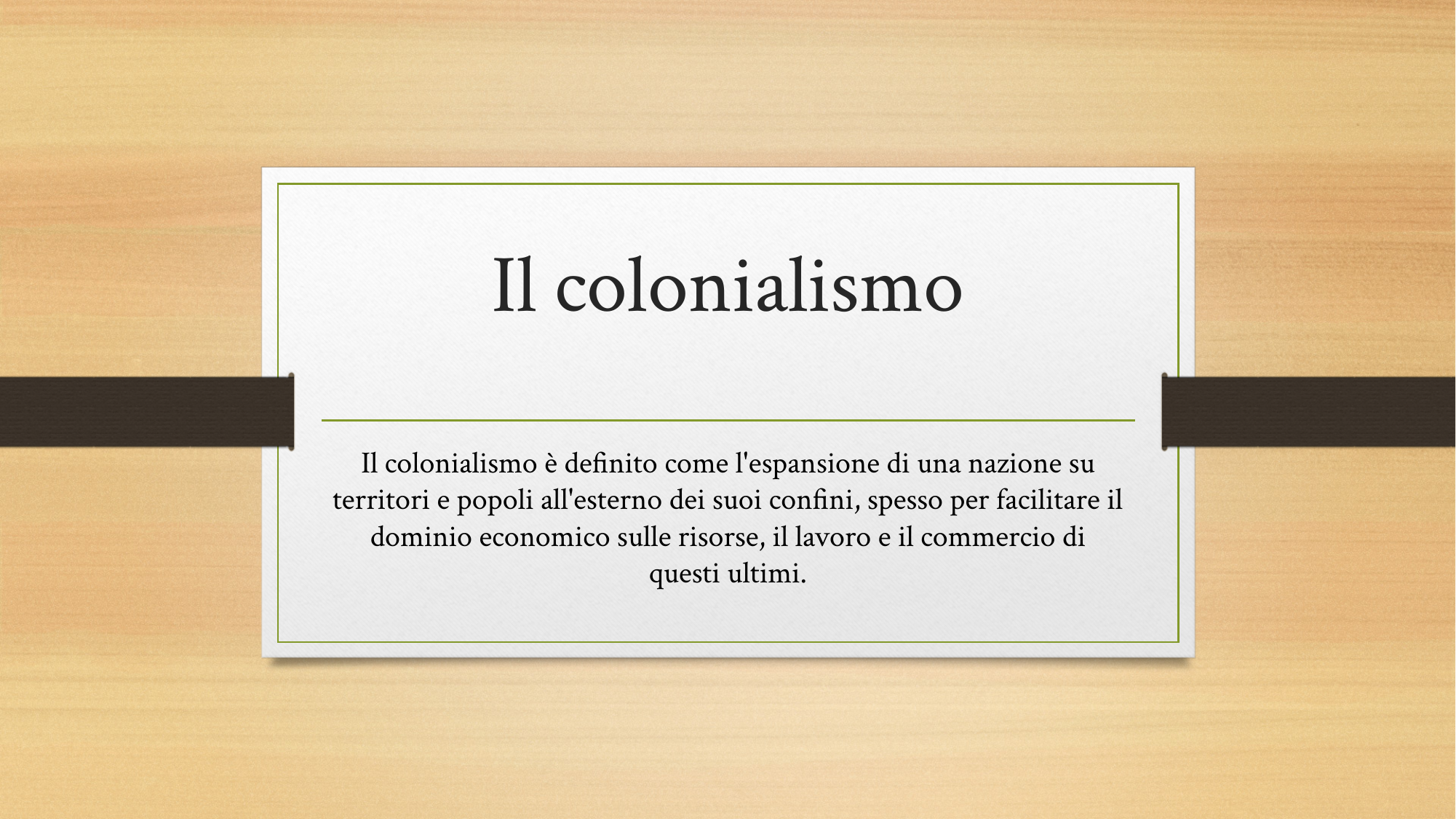

# Il colonialismo
Il colonialismo è definito come l'espansione di una nazione su territori e popoli all'esterno dei suoi confini, spesso per facilitare il dominio economico sulle risorse, il lavoro e il commercio di questi ultimi.